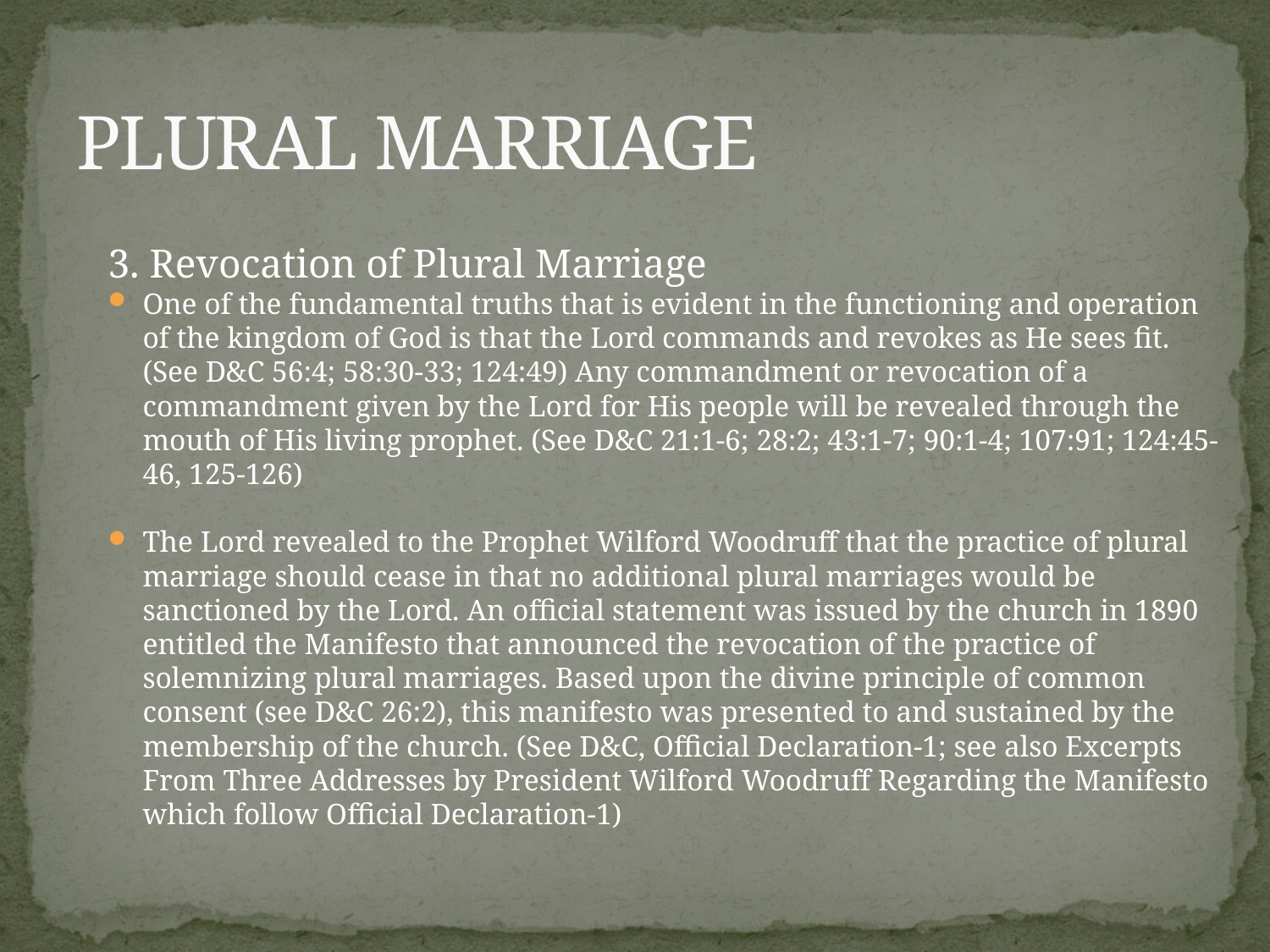

# PLURAL MARRIAGE
3. Revocation of Plural Marriage
One of the fundamental truths that is evident in the functioning and operation of the kingdom of God is that the Lord commands and revokes as He sees fit. (See D&C 56:4; 58:30-33; 124:49) Any commandment or revocation of a commandment given by the Lord for His people will be revealed through the mouth of His living prophet. (See D&C 21:1-6; 28:2; 43:1-7; 90:1-4; 107:91; 124:45-46, 125-126)

The Lord revealed to the Prophet Wilford Woodruff that the practice of plural marriage should cease in that no additional plural marriages would be sanctioned by the Lord. An official statement was issued by the church in 1890 entitled the Manifesto that announced the revocation of the practice of solemnizing plural marriages. Based upon the divine principle of common consent (see D&C 26:2), this manifesto was presented to and sustained by the membership of the church. (See D&C, Official Declaration-1; see also Excerpts From Three Addresses by President Wilford Woodruff Regarding the Manifesto which follow Official Declaration-1)